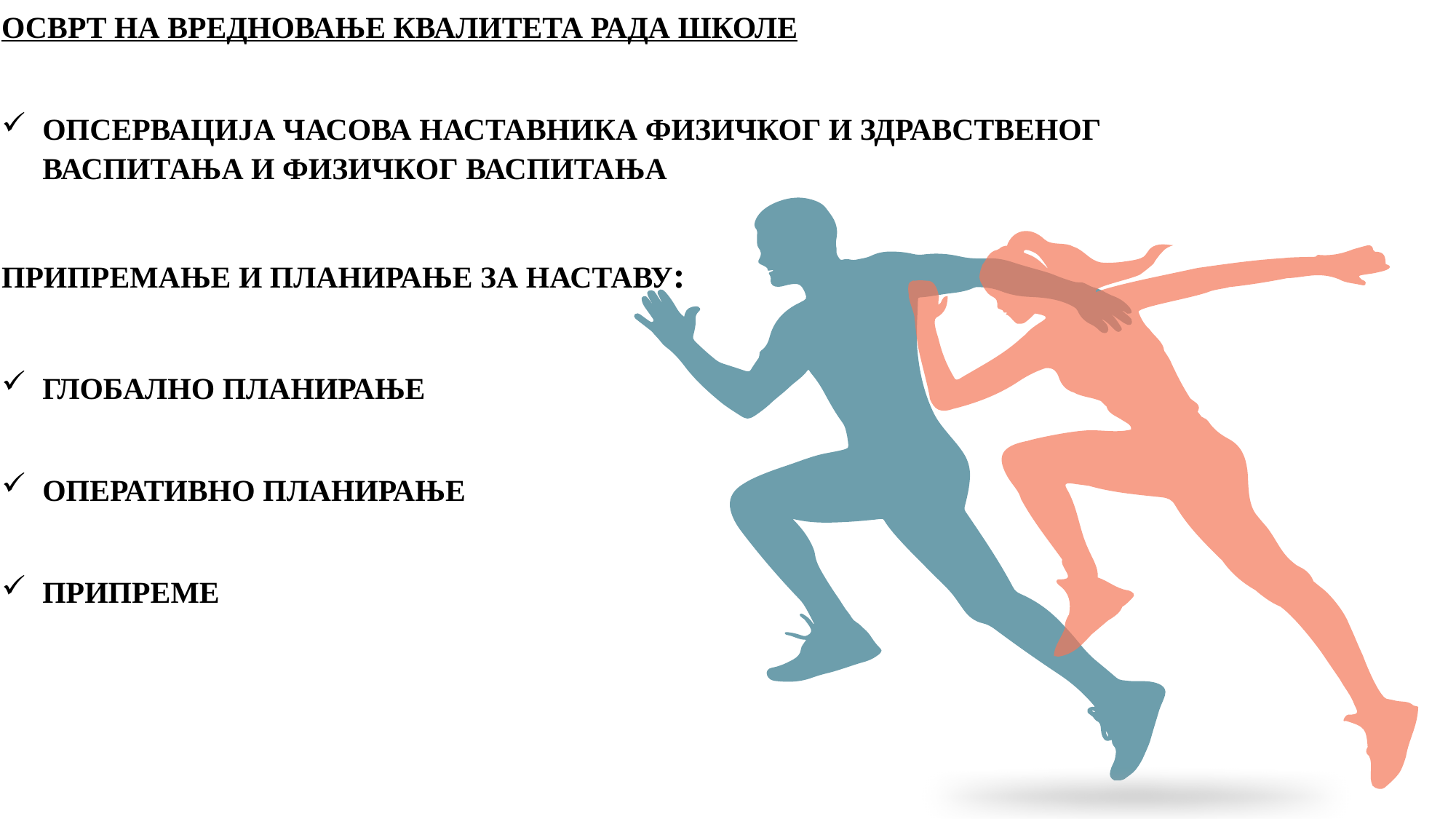

ОСВРТ НА ВРЕДНОВАЊЕ КВАЛИТЕТА РАДА ШКОЛЕ

ОПСЕРВАЦИЈА ЧАСОВА НАСТАВНИКА ФИЗИЧКОГ И ЗДРАВСТВЕНОГ ВАСПИТАЊА И ФИЗИЧКОГ ВАСПИТАЊА

ПРИПРЕМАЊЕ И ПЛАНИРАЊЕ ЗА НАСТАВУ:

ГЛОБАЛНО ПЛАНИРАЊЕ

ОПЕРАТИВНО ПЛАНИРАЊЕ

ПРИПРЕМЕ